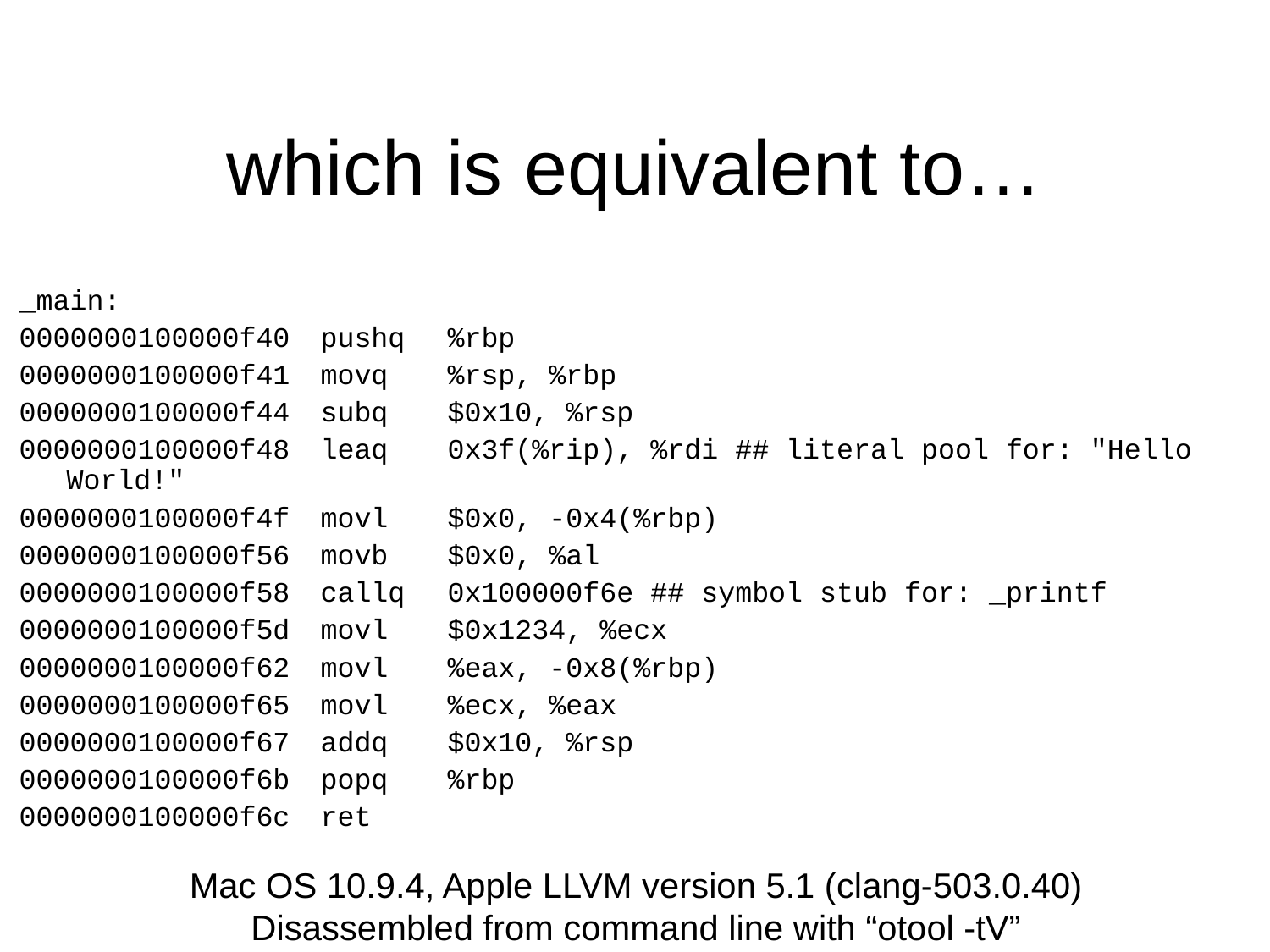

which is equivalent to…
_main:
0000000100000f40	pushq	%rbp
0000000100000f41	movq	%rsp, %rbp
0000000100000f44	subq	$0x10, %rsp
0000000100000f48	leaq	0x3f(%rip), %rdi ## literal pool for: "Hello World!"
0000000100000f4f	movl	$0x0, -0x4(%rbp)
0000000100000f56	movb	$0x0, %al
0000000100000f58	callq	0x100000f6e ## symbol stub for: _printf
0000000100000f5d	movl	$0x1234, %ecx
0000000100000f62	movl	%eax, -0x8(%rbp)
0000000100000f65	movl	%ecx, %eax
0000000100000f67	addq	$0x10, %rsp
0000000100000f6b	popq	%rbp
0000000100000f6c	ret

Mac OS 10.9.4, Apple LLVM version 5.1 (clang-503.0.40)
Disassembled from command line with “otool -tV”